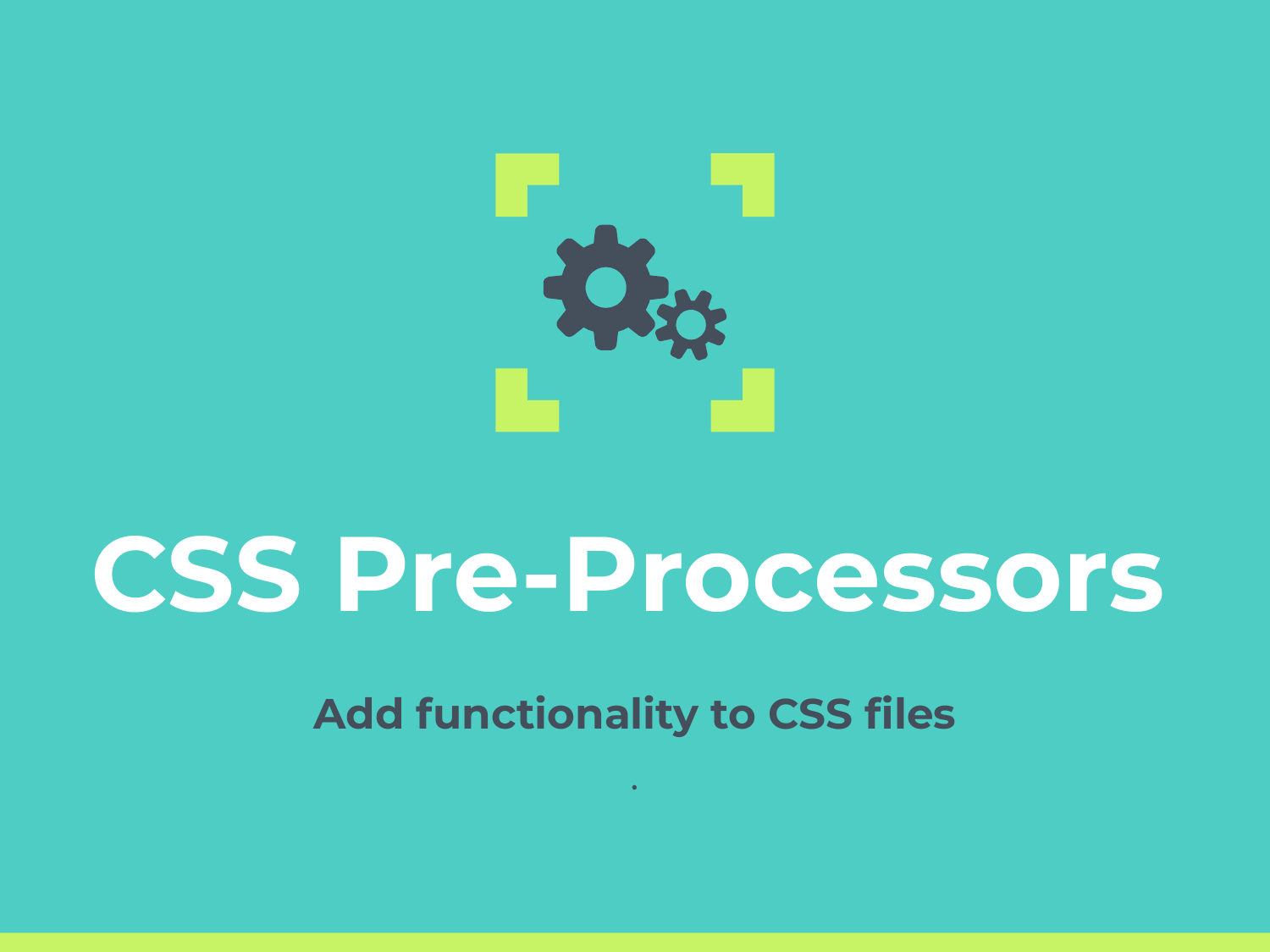

CSS Pre-Processors
Add functionality to CSS files
.